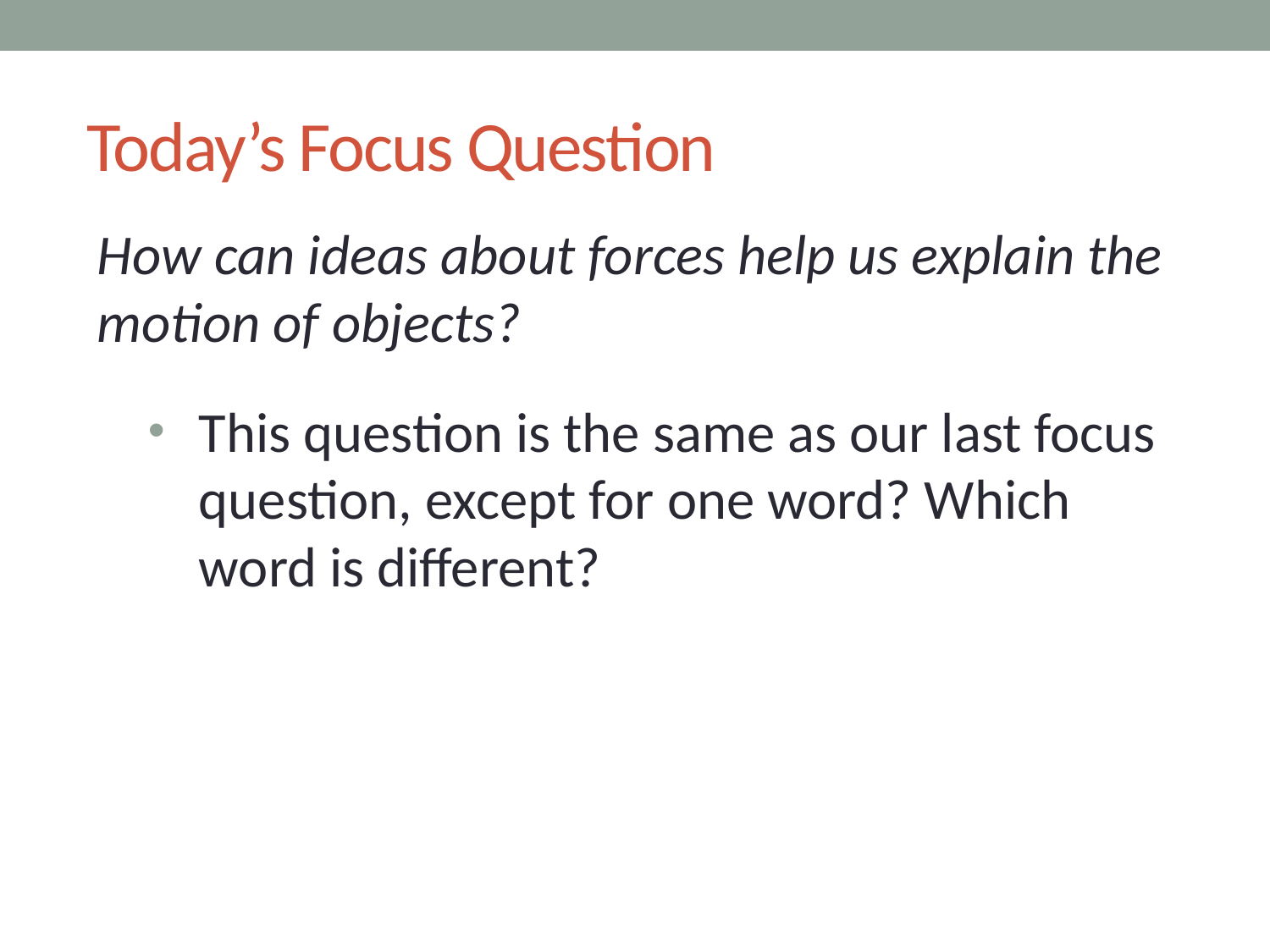

# Today’s Focus Question
How can ideas about forces help us explain the motion of objects?
This question is the same as our last focus question, except for one word? Which word is different?